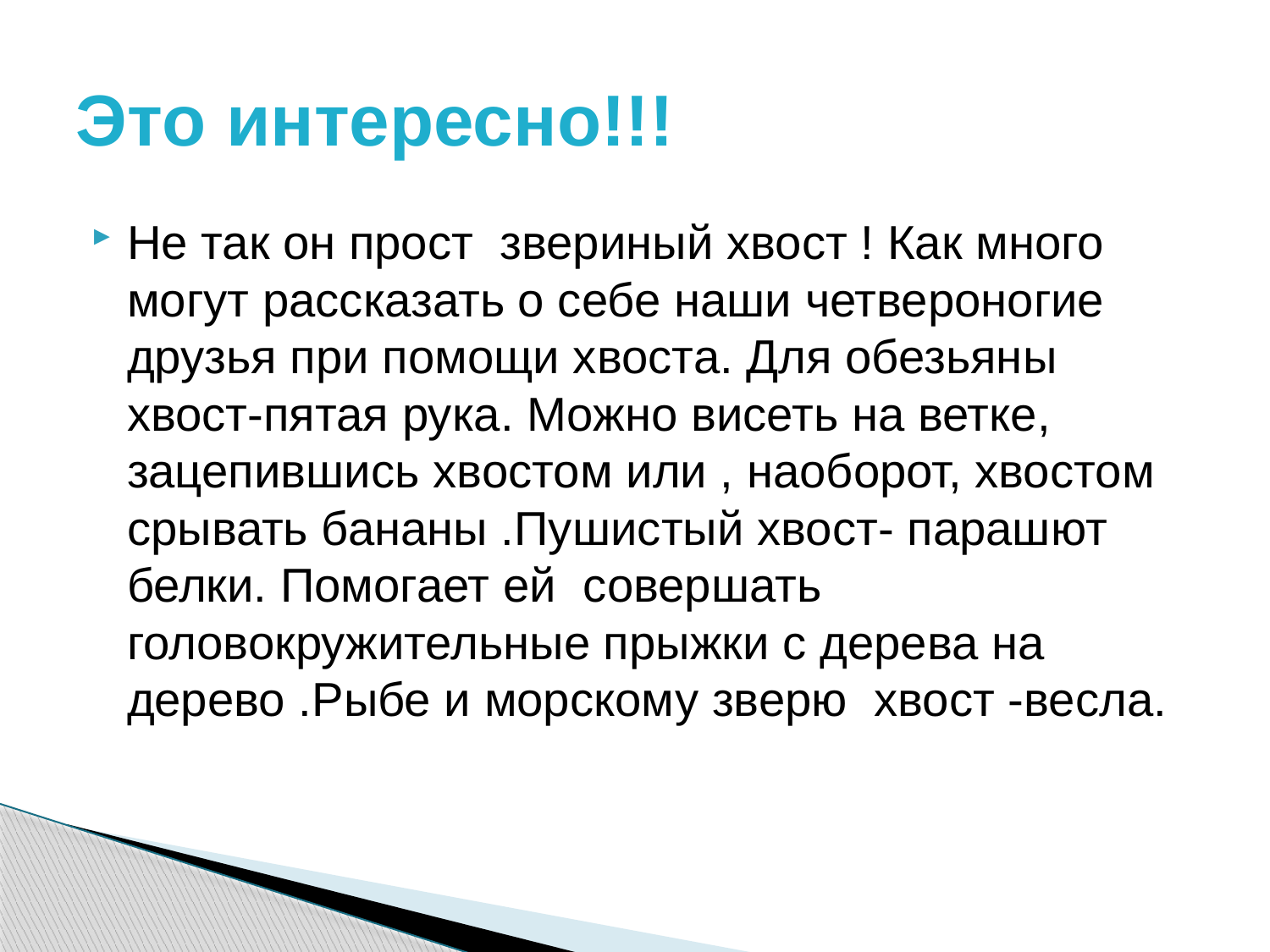

# Это интересно!!!
Не так он прост  звериный хвост ! Как много могут рассказать о себе наши четвероногие друзья при помощи хвоста. Для обезьяны хвост-пятая рука. Можно висеть на ветке, зацепившись хвостом или , наоборот, хвостом срывать бананы .Пушистый хвост- парашют белки. Помогает ей  совершать головокружительные прыжки с дерева на дерево .Рыбе и морскому зверю  хвост -весла.